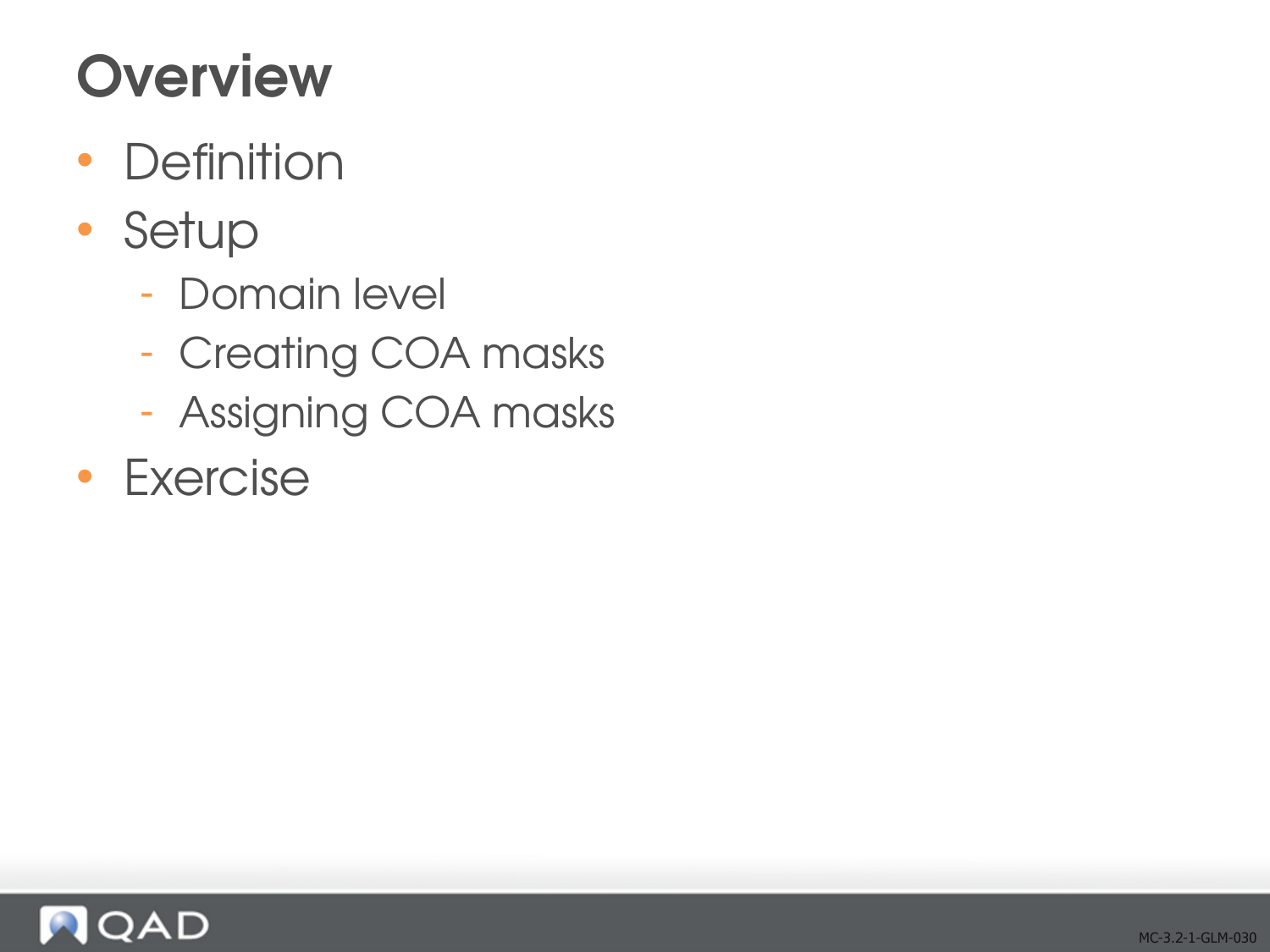

# Overview
Definition
Setup
Domain level
Creating COA masks
Assigning COA masks
Exercise
MC-3.2-1-GLM-030